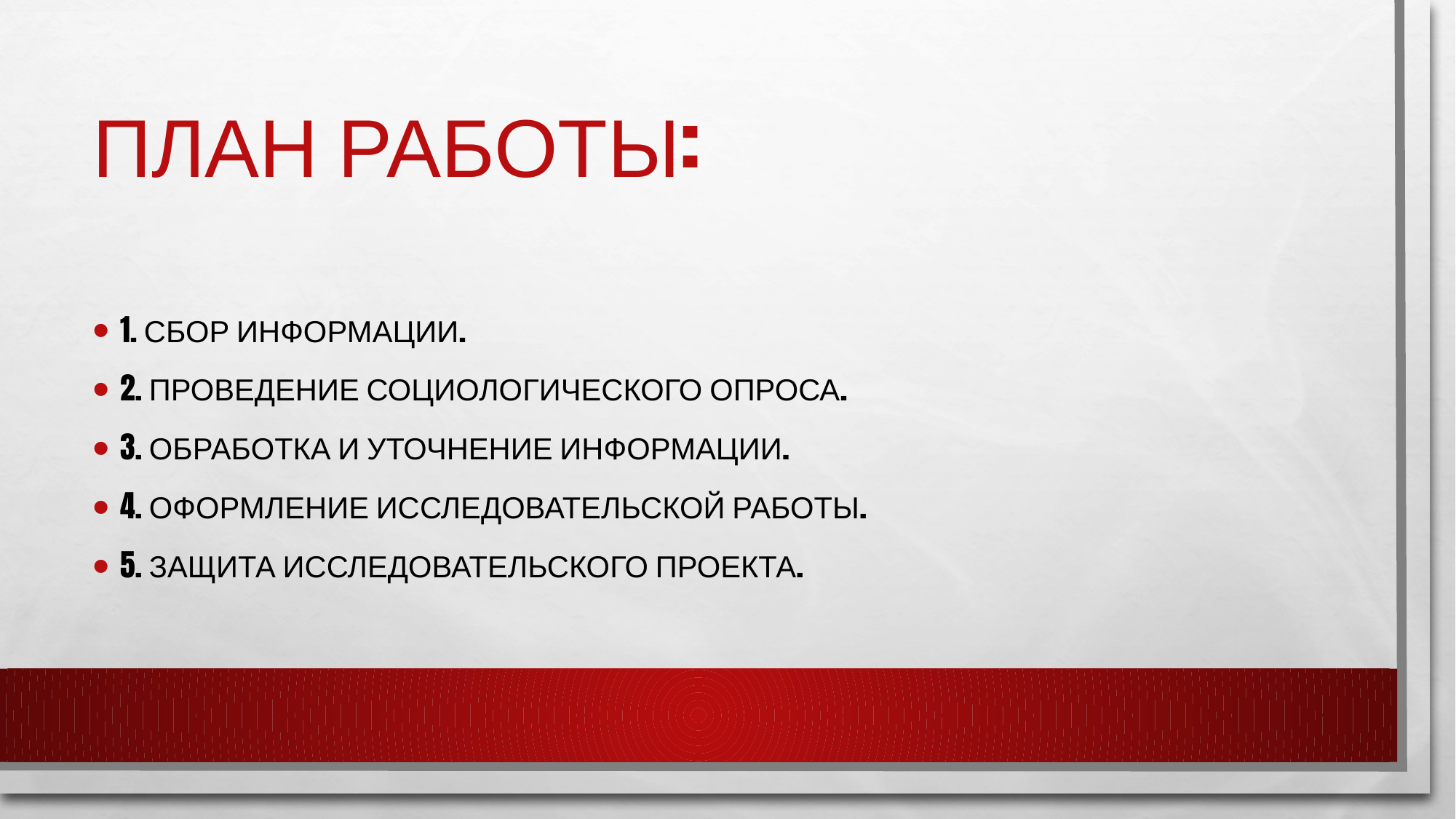

# План работы:
1. Сбор информации.
2. Проведение социологического опроса.
3. Обработка и уточнение информации.
4. Оформление исследовательской работы.
5. Защита исследовательского проекта.